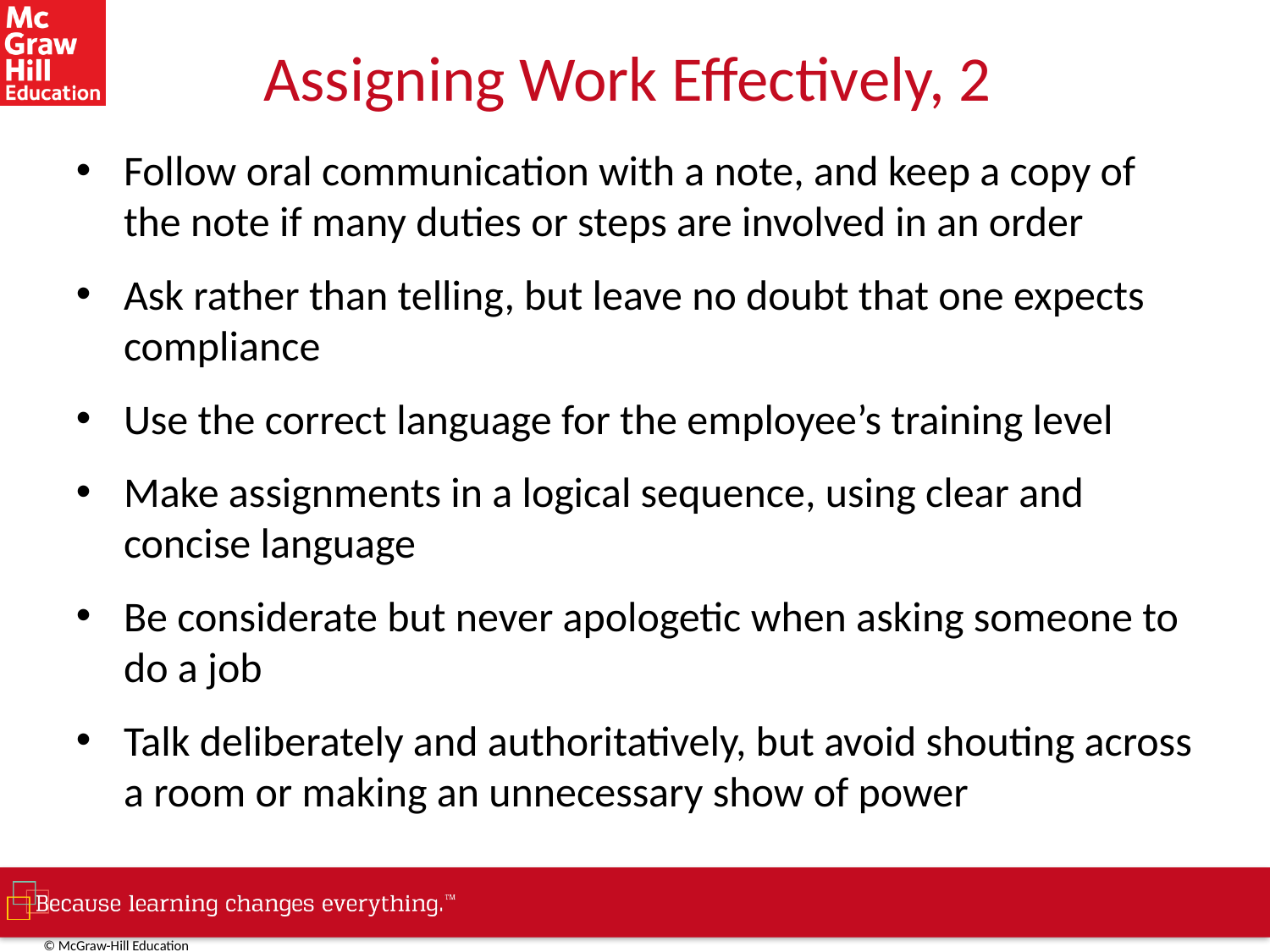

# Assigning Work Effectively, 2
Follow oral communication with a note, and keep a copy of the note if many duties or steps are involved in an order
Ask rather than telling, but leave no doubt that one expects compliance
Use the correct language for the employee’s training level
Make assignments in a logical sequence, using clear and concise language
Be considerate but never apologetic when asking someone to do a job
Talk deliberately and authoritatively, but avoid shouting across a room or making an unnecessary show of power